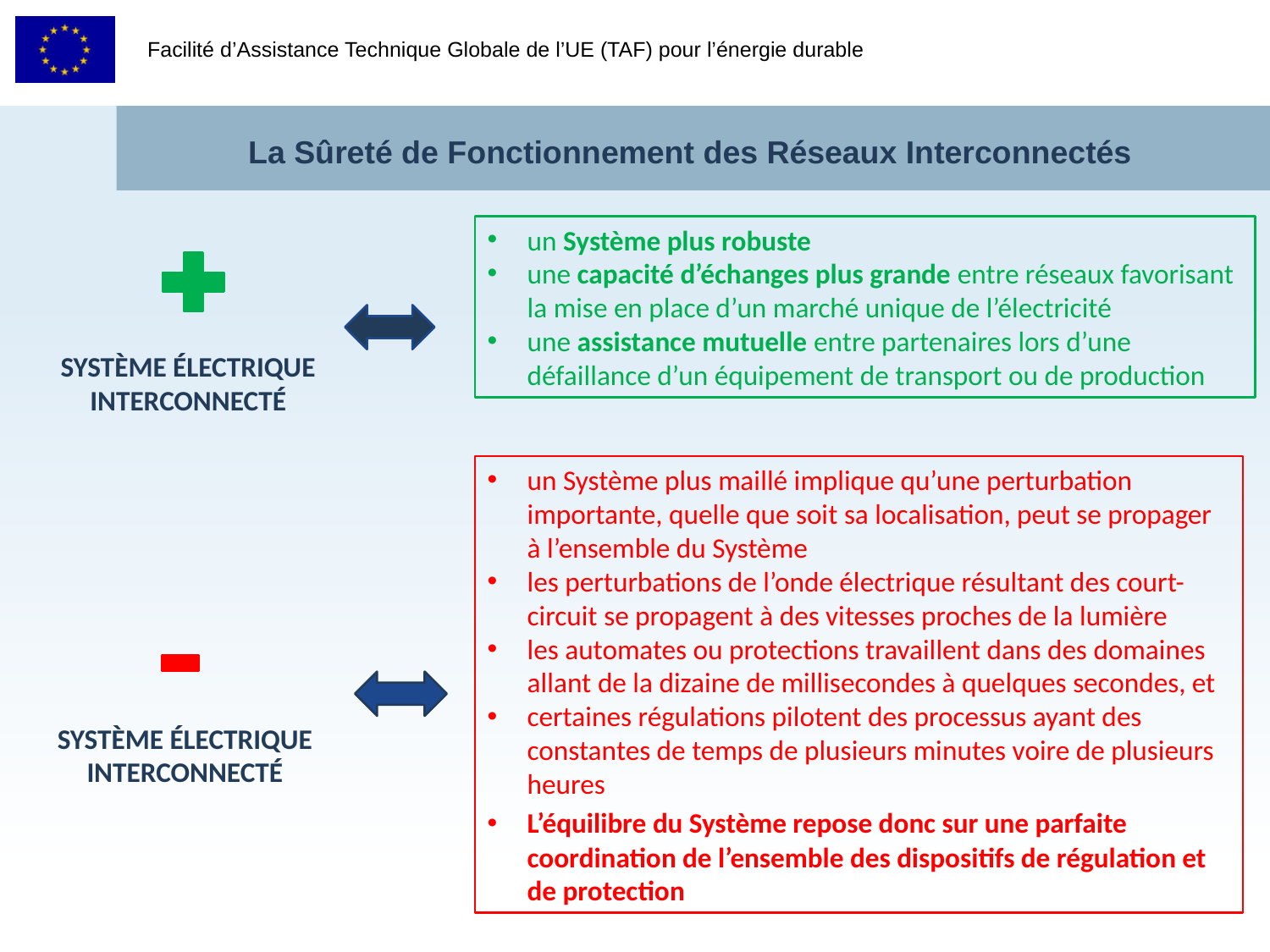

La Sûreté de Fonctionnement des Réseaux Interconnectés
un Système plus robuste
une capacité d’échanges plus grande entre réseaux favorisant la mise en place d’un marché unique de l’électricité
une assistance mutuelle entre partenaires lors d’une défaillance d’un équipement de transport ou de production

SYSTÈME ÉLECTRIQUE
INTERCONNECTÉ

un Système plus maillé implique qu’une perturbation importante, quelle que soit sa localisation, peut se propager à l’ensemble du Système
les perturbations de l’onde électrique résultant des court-circuit se propagent à des vitesses proches de la lumière
les automates ou protections travaillent dans des domaines allant de la dizaine de millisecondes à quelques secondes, et
certaines régulations pilotent des processus ayant des constantes de temps de plusieurs minutes voire de plusieurs heures
L’équilibre du Système repose donc sur une parfaite coordination de l’ensemble des dispositifs de régulation et de protection

SYSTÈME ÉLECTRIQUE
INTERCONNECTÉ